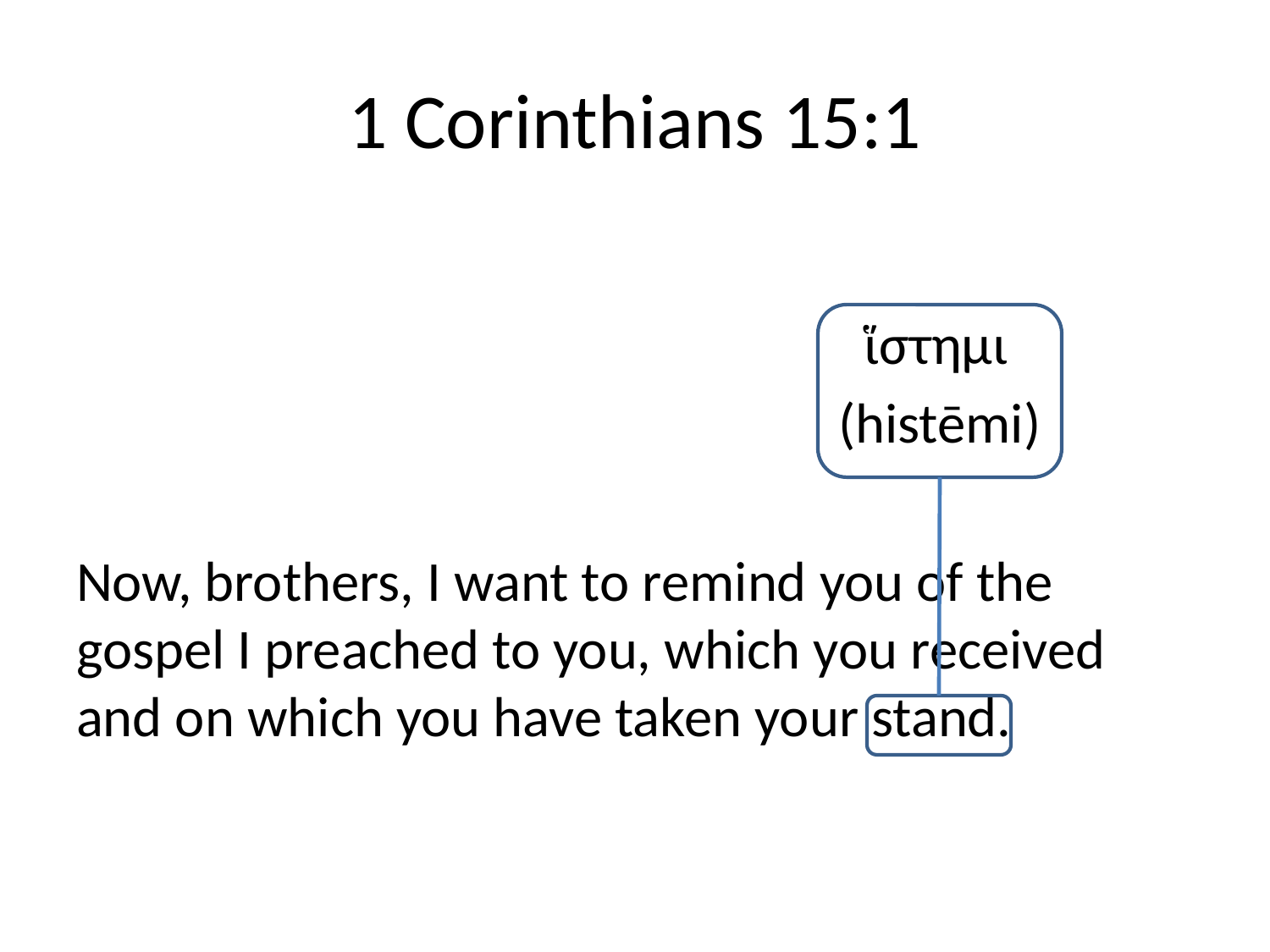

# 1 Corinthians 15:1

						  ἵστημι
						(histēmi)

Now, brothers, I want to remind you of the gospel I preached to you, which you received and on which you have taken your stand.